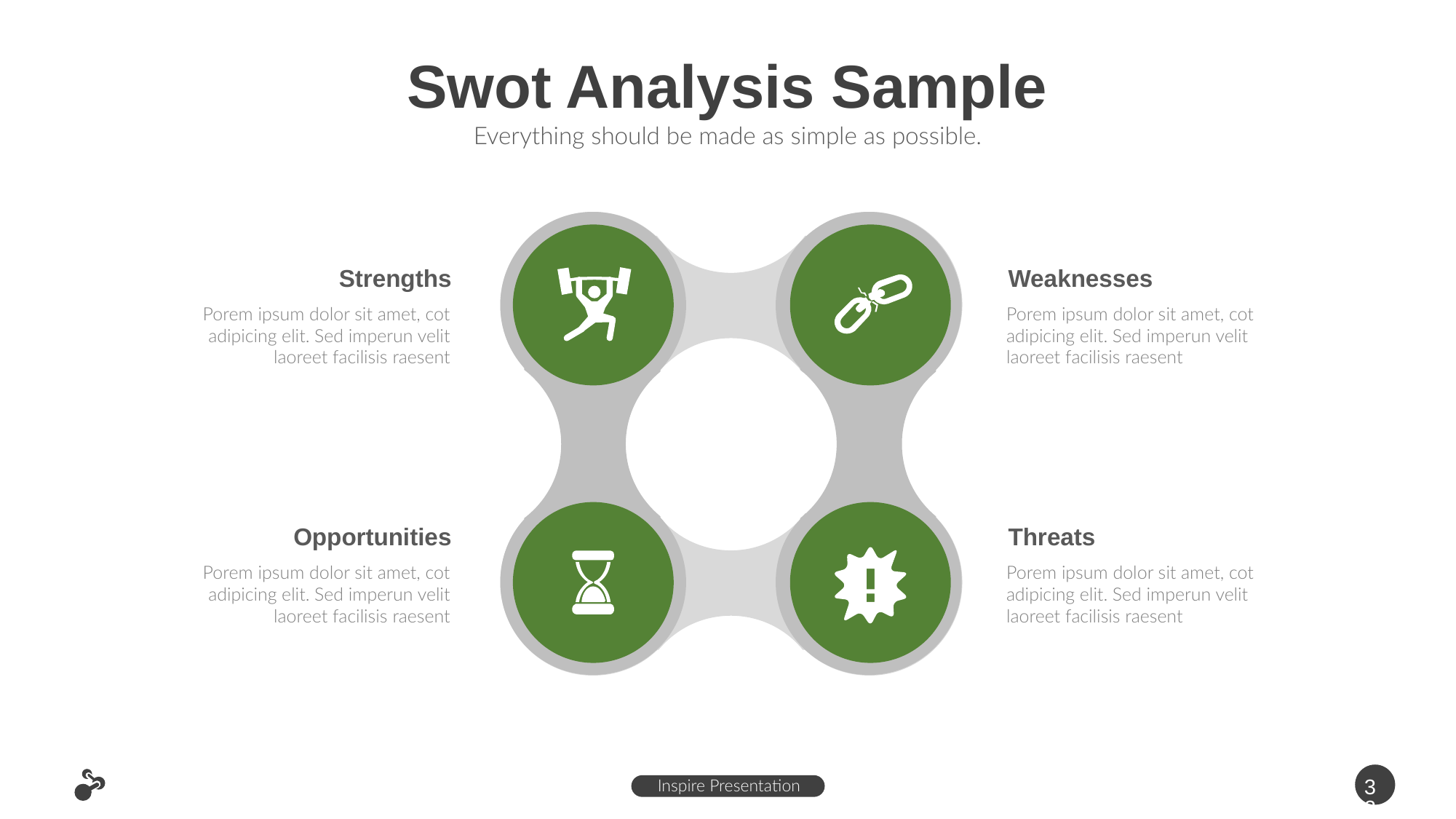

Swot Analysis Sample
Everything should be made as simple as possible.

Strengths
Weaknesses
Porem ipsum dolor sit amet, cot adipicing elit. Sed imperun velit laoreet facilisis raesent
Porem ipsum dolor sit amet, cot adipicing elit. Sed imperun velit laoreet facilisis raesent
Opportunities
Threats
Porem ipsum dolor sit amet, cot adipicing elit. Sed imperun velit laoreet facilisis raesent
Porem ipsum dolor sit amet, cot adipicing elit. Sed imperun velit laoreet facilisis raesent

32

Inspire Presentation